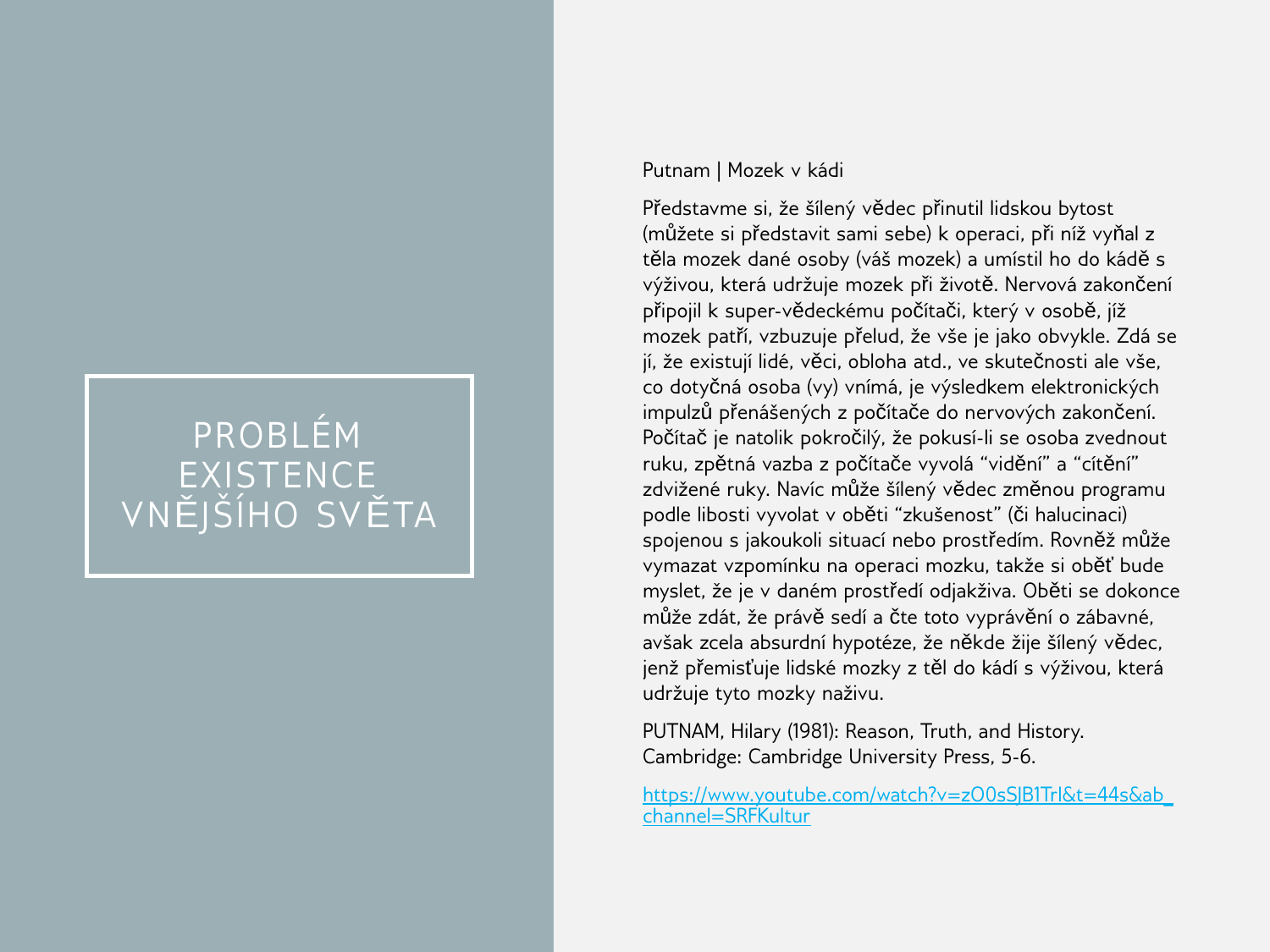

Putnam | Mozek v kádi
Představme si, že šílený vědec přinutil lidskou bytost (můžete si představit sami sebe) k operaci, při níž vyňal z těla mozek dané osoby (váš mozek) a umístil ho do kádě s výživou, která udržuje mozek při životě. Nervová zakončení připojil k super-vědeckému počítači, který v osobě, jíž mozek patří, vzbuzuje přelud, že vše je jako obvykle. Zdá se jí, že existují lidé, věci, obloha atd., ve skutečnosti ale vše, co dotyčná osoba (vy) vnímá, je výsledkem elektronických impulzů přenášených z počítače do nervových zakončení. Počítač je natolik pokročilý, že pokusí-li se osoba zvednout ruku, zpětná vazba z počítače vyvolá “vidění” a “cítění” zdvižené ruky. Navíc může šílený vědec změnou programu podle libosti vyvolat v oběti “zkušenost” (či halucinaci) spojenou s jakoukoli situací nebo prostředím. Rovněž může vymazat vzpomínku na operaci mozku, takže si oběť bude myslet, že je v daném prostředí odjakživa. Oběti se dokonce může zdát, že právě sedí a čte toto vyprávění o zábavné, avšak zcela absurdní hypotéze, že někde žije šílený vědec, jenž přemisťuje lidské mozky z těl do kádí s výživou, která udržuje tyto mozky naživu.
PUTNAM, Hilary (1981): Reason, Truth, and History. Cambridge: Cambridge University Press, 5-6.
https://www.youtube.com/watch?v=zO0sSJB1TrI&t=44s&ab_channel=SRFKultur

# Problém existence vnějšího světa